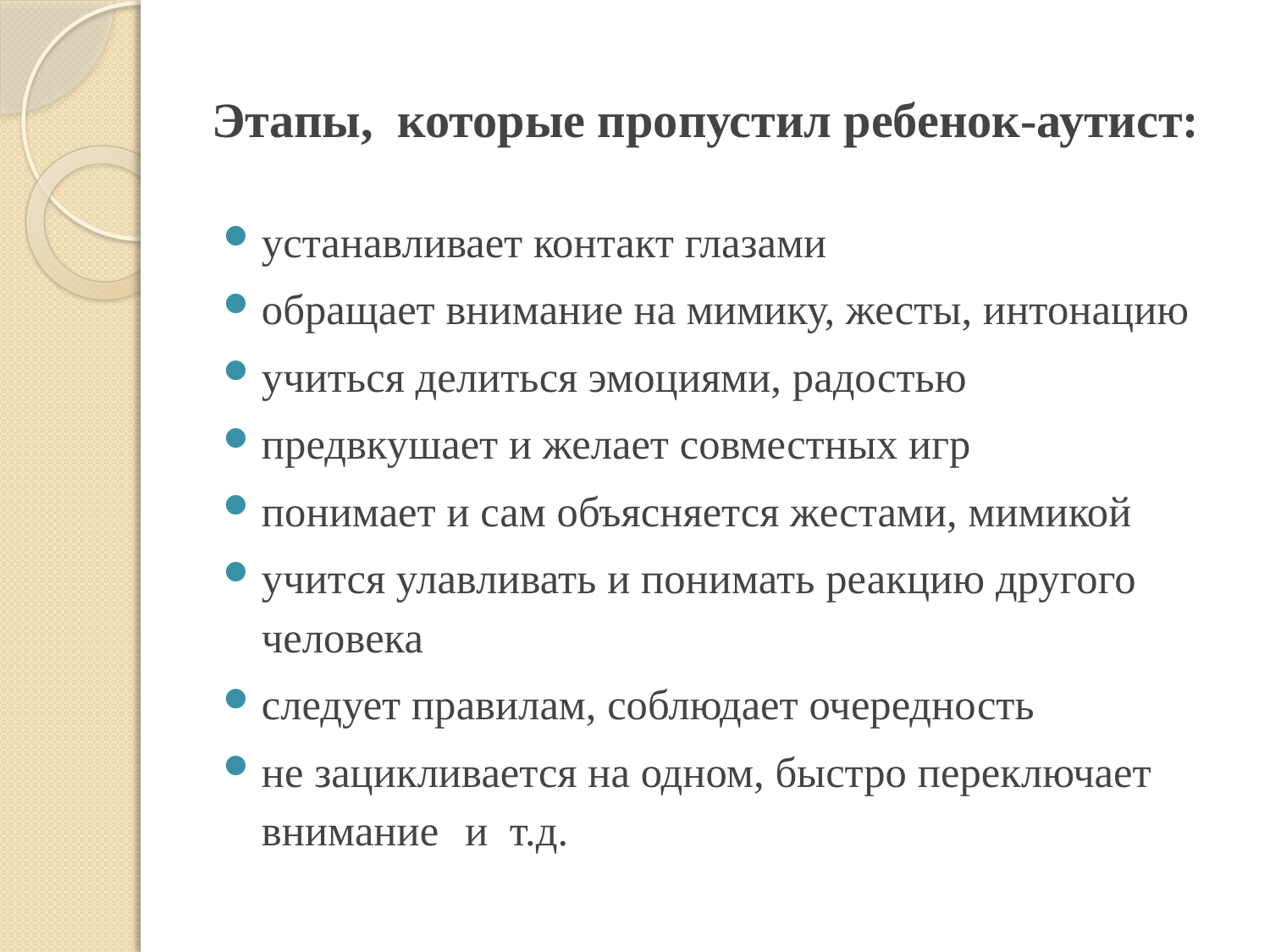

# Этапы,  которые пропустил ребенок-аутист:
устанавливает контакт глазами
обращает внимание на мимику, жесты, интонацию
учиться делиться эмоциями, радостью
предвкушает и желает совместных игр
понимает и сам объясняется жестами, мимикой
учится улавливать и понимать реакцию другого человека
следует правилам, соблюдает очередность
не зацикливается на одном, быстро переключает внимание  и  т.д.